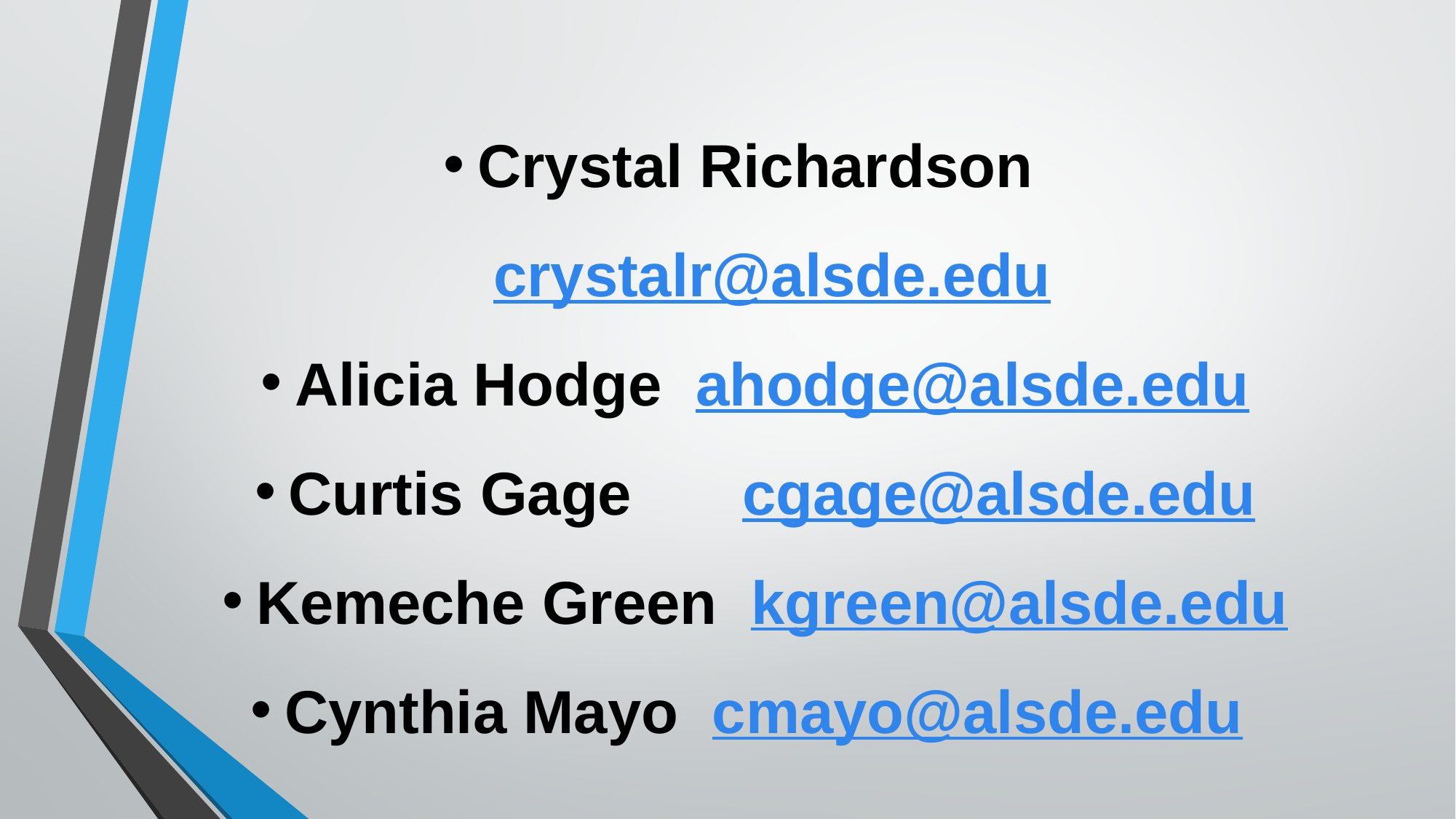

Crystal Richardson  crystalr@alsde.edu
Alicia Hodge  ahodge@alsde.edu
Curtis Gage	 cgage@alsde.edu
Kemeche Green  kgreen@alsde.edu
Cynthia Mayo  cmayo@alsde.edu